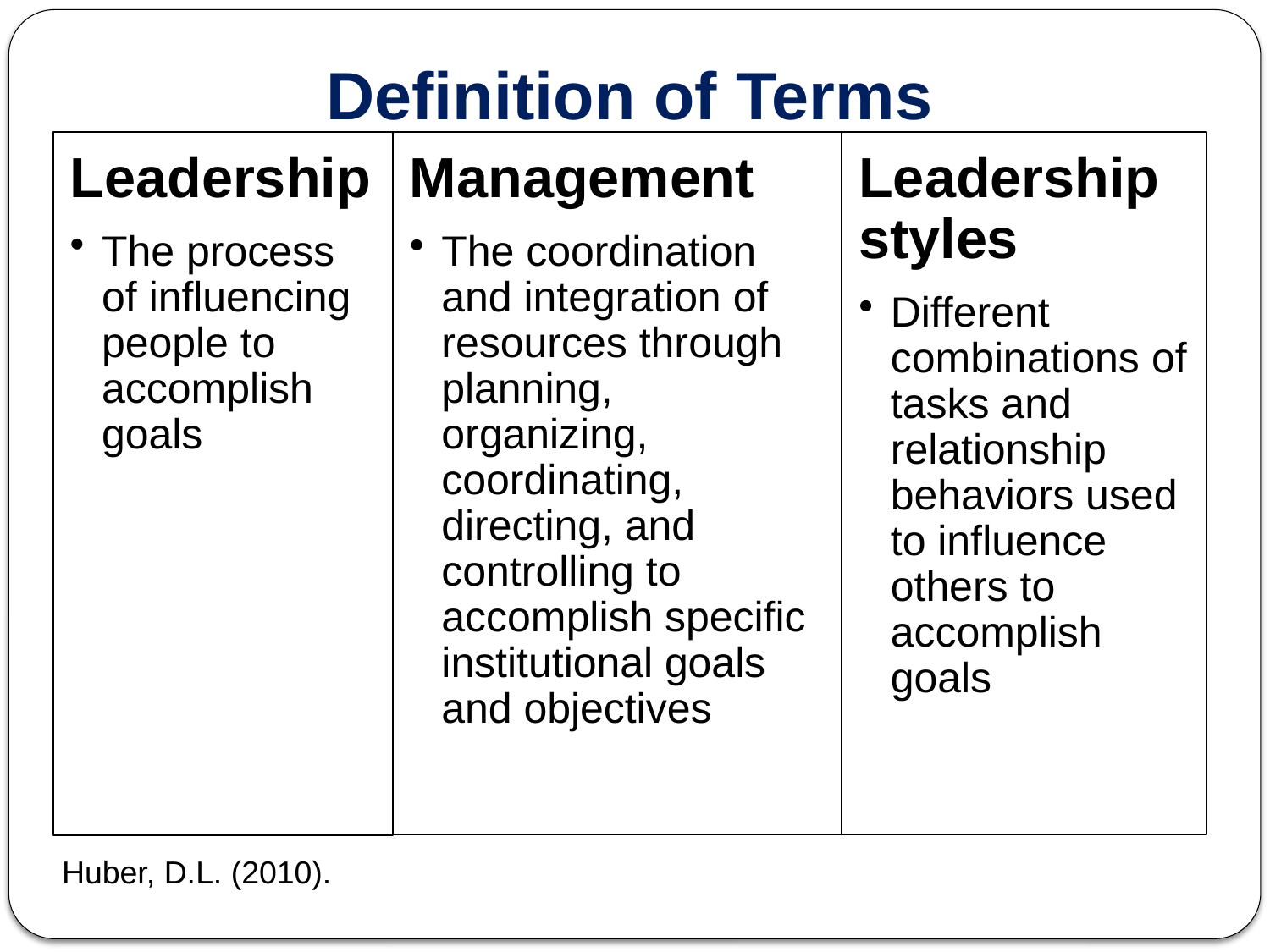

Definition of Terms
Leadership
The process of influencing people to accomplish goals
Management
The coordination and integration of resources through planning, organizing, coordinating, directing, and controlling to accomplish specific institutional goals and objectives
Leadership styles
Different combinations of tasks and relationship behaviors used to influence others to accomplish goals
Huber, D.L. (2010).